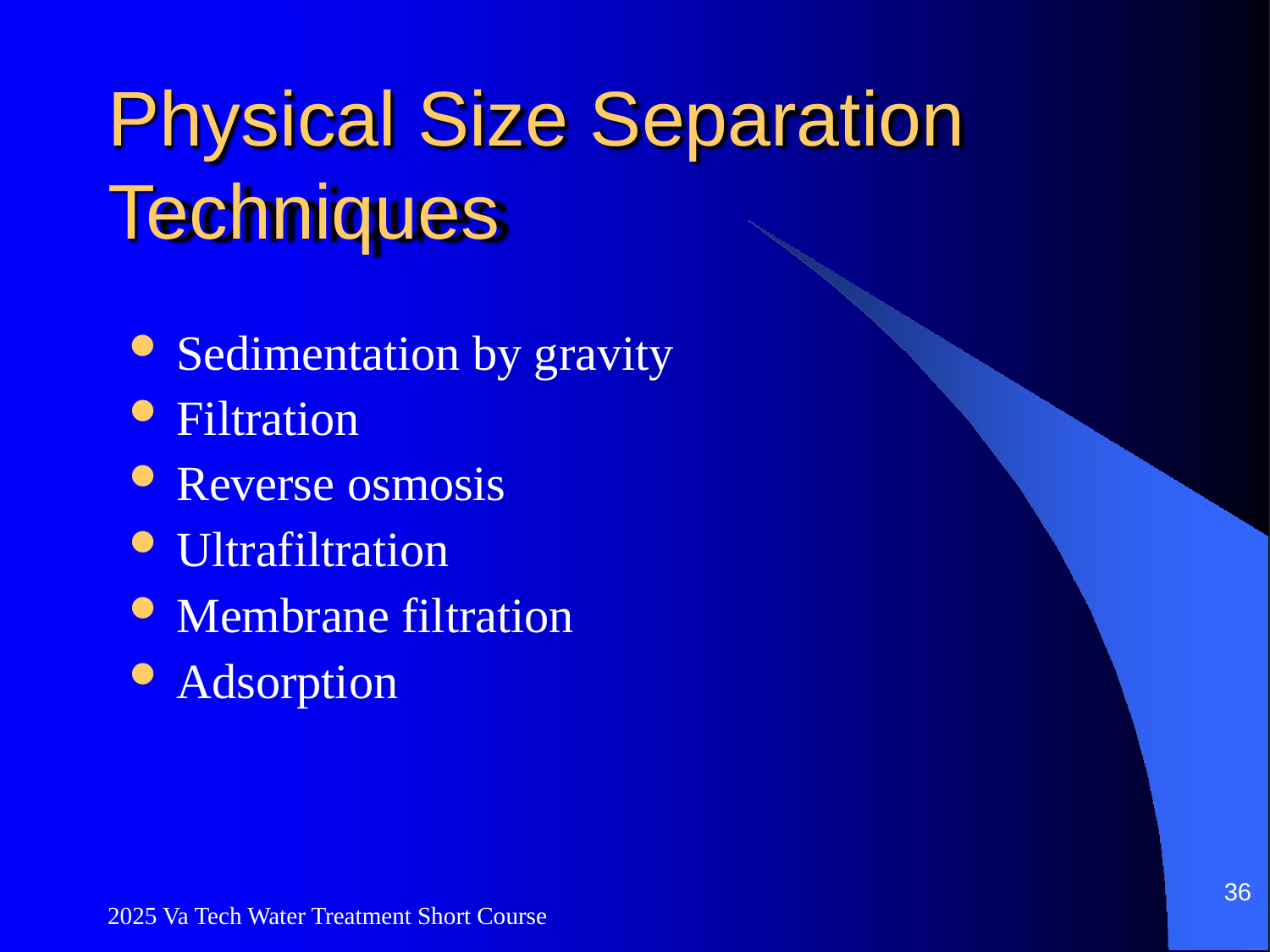

# Physical Size Separation  Techniques

Sedimentation by gravity
Filtration
Reverse osmosis
Ultrafiltration
Membrane filtration
Adsorption
36
2025 Va Tech Water Treatment Short Course